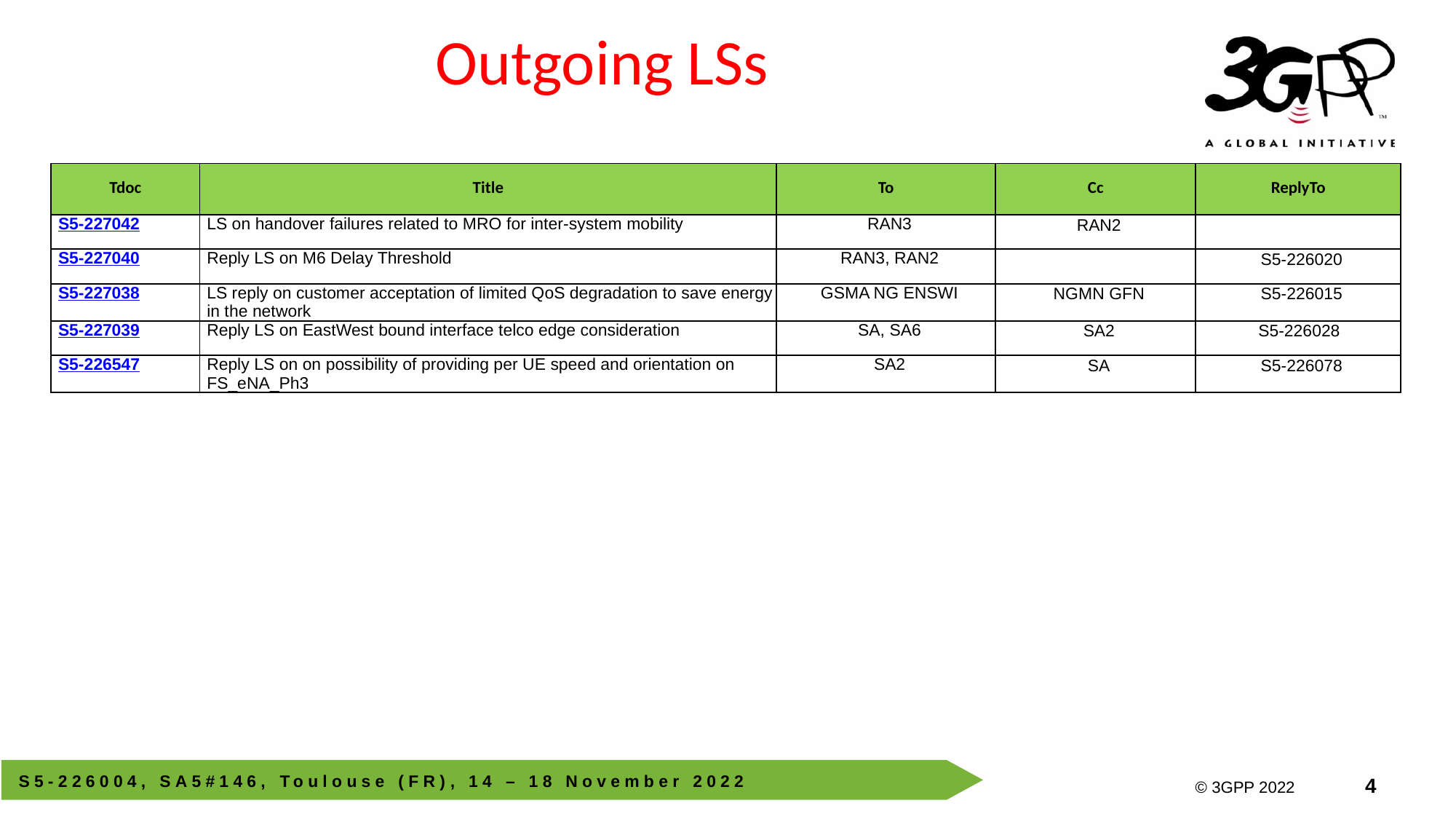

# Outgoing LSs
| Tdoc | Title | To | Cc | ReplyTo |
| --- | --- | --- | --- | --- |
| S5-227042 | LS on handover failures related to MRO for inter-system mobility | RAN3 | RAN2 |  |
| S5-227040 | Reply LS on M6 Delay Threshold | RAN3, RAN2 |  | S5-226020 |
| S5-227038 | LS reply on customer acceptation of limited QoS degradation to save energy in the network | GSMA NG ENSWI | NGMN GFN | S5-226015 |
| S5-227039 | Reply LS on EastWest bound interface telco edge consideration | SA, SA6 | SA2 | S5-226028 |
| S5-226547 | Reply LS on on possibility of providing per UE speed and orientation on FS\_eNA\_Ph3 | SA2 | SA | S5-226078 |